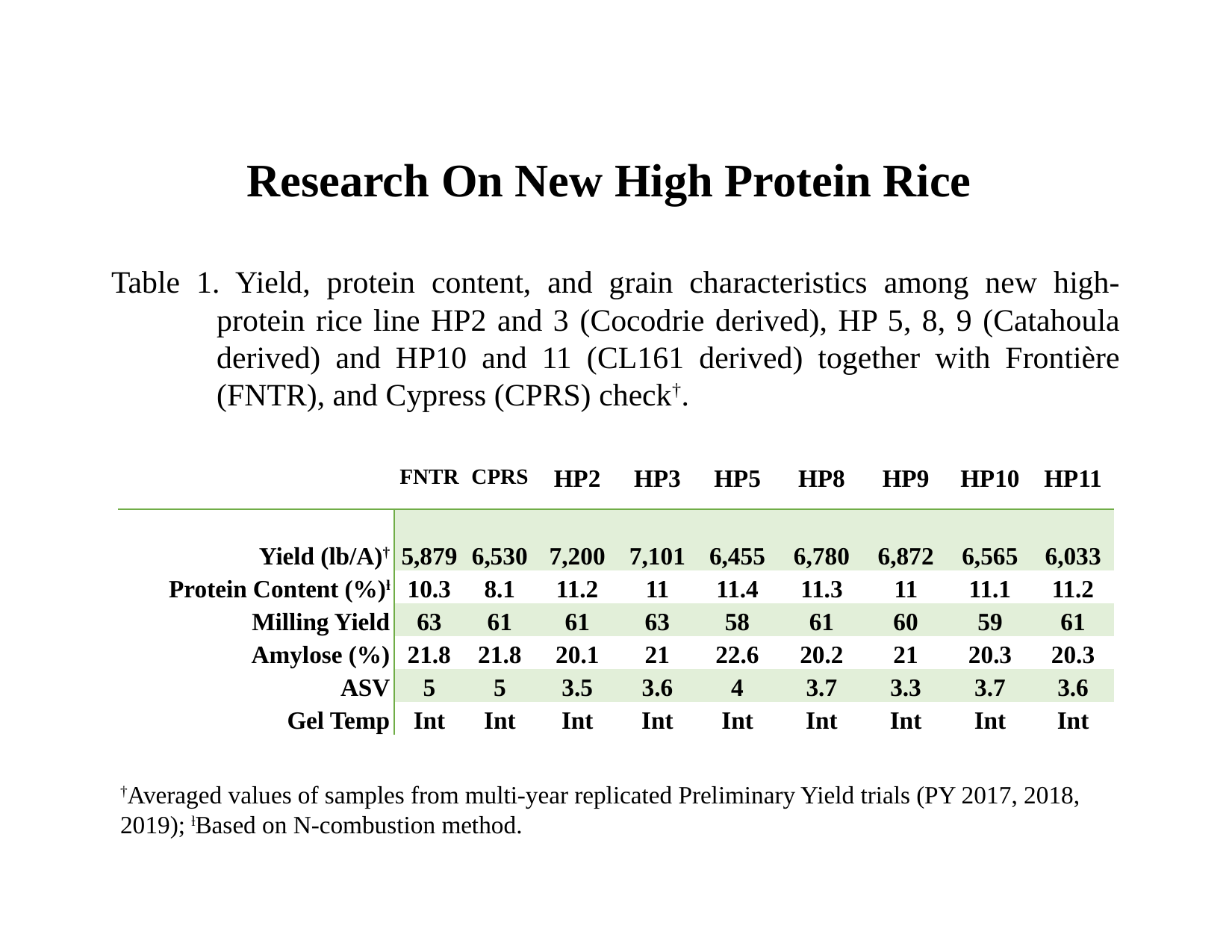

Research On New High Protein Rice
Table 1. Yield, protein content, and grain characteristics among new high-protein rice line HP2 and 3 (Cocodrie derived), HP 5, 8, 9 (Catahoula derived) and HP10 and 11 (CL161 derived) together with Frontière (FNTR), and Cypress (CPRS) check†.

|  | FNTR | CPRS | HP2 | HP3 | HP5 | HP8 | HP9 | HP10 | HP11 |
| --- | --- | --- | --- | --- | --- | --- | --- | --- | --- |
| Yield (lb/A)† | 5,879 | 6,530 | 7,200 | 7,101 | 6,455 | 6,780 | 6,872 | 6,565 | 6,033 |
| Protein Content (%)ƚ | 10.3 | 8.1 | 11.2 | 11 | 11.4 | 11.3 | 11 | 11.1 | 11.2 |
| Milling Yield | 63 | 61 | 61 | 63 | 58 | 61 | 60 | 59 | 61 |
| Amylose (%) | 21.8 | 21.8 | 20.1 | 21 | 22.6 | 20.2 | 21 | 20.3 | 20.3 |
| ASV | 5 | 5 | 3.5 | 3.6 | 4 | 3.7 | 3.3 | 3.7 | 3.6 |
| Gel Temp | Int | Int | Int | Int | Int | Int | Int | Int | Int |
†Averaged values of samples from multi-year replicated Preliminary Yield trials (PY 2017, 2018, 2019); ƚBased on N-combustion method.